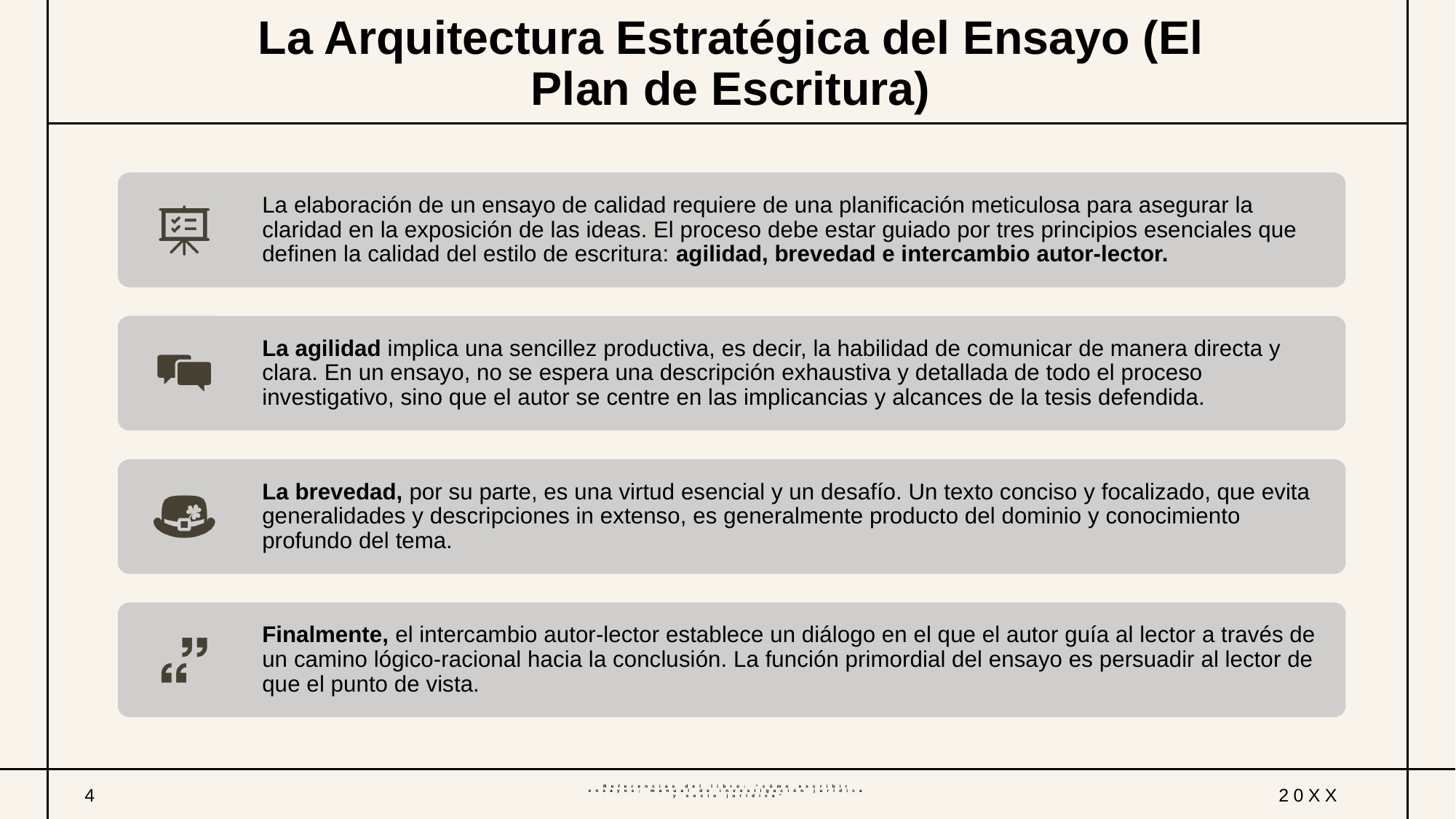

# La Arquitectura Estratégica del Ensayo (El Plan de Escritura)
La elaboración de un ensayo de calidad requiere de una planificación meticulosa para asegurar la claridad en la exposición de las ideas. El proceso debe estar guiado por tres principios esenciales que definen la calidad del estilo de escritura: agilidad, brevedad e intercambio autor-lector.
La agilidad implica una sencillez productiva, es decir, la habilidad de comunicar de manera directa y clara. En un ensayo, no se espera una descripción exhaustiva y detallada de todo el proceso investigativo, sino que el autor se centre en las implicancias y alcances de la tesis defendida.
La brevedad, por su parte, es una virtud esencial y un desafío. Un texto conciso y focalizado, que evita generalidades y descripciones in extenso, es generalmente producto del dominio y conocimiento profundo del tema.
Finalmente, el intercambio autor-lector establece un diálogo en el que el autor guía al lector a través de un camino lógico-racional hacia la conclusión. La función primordial del ensayo es persuadir al lector de que el punto de vista.
4
Referencias del libro: “cómo escribir ensayos; manual de investigación jurídica y socio jurídica”

20XX